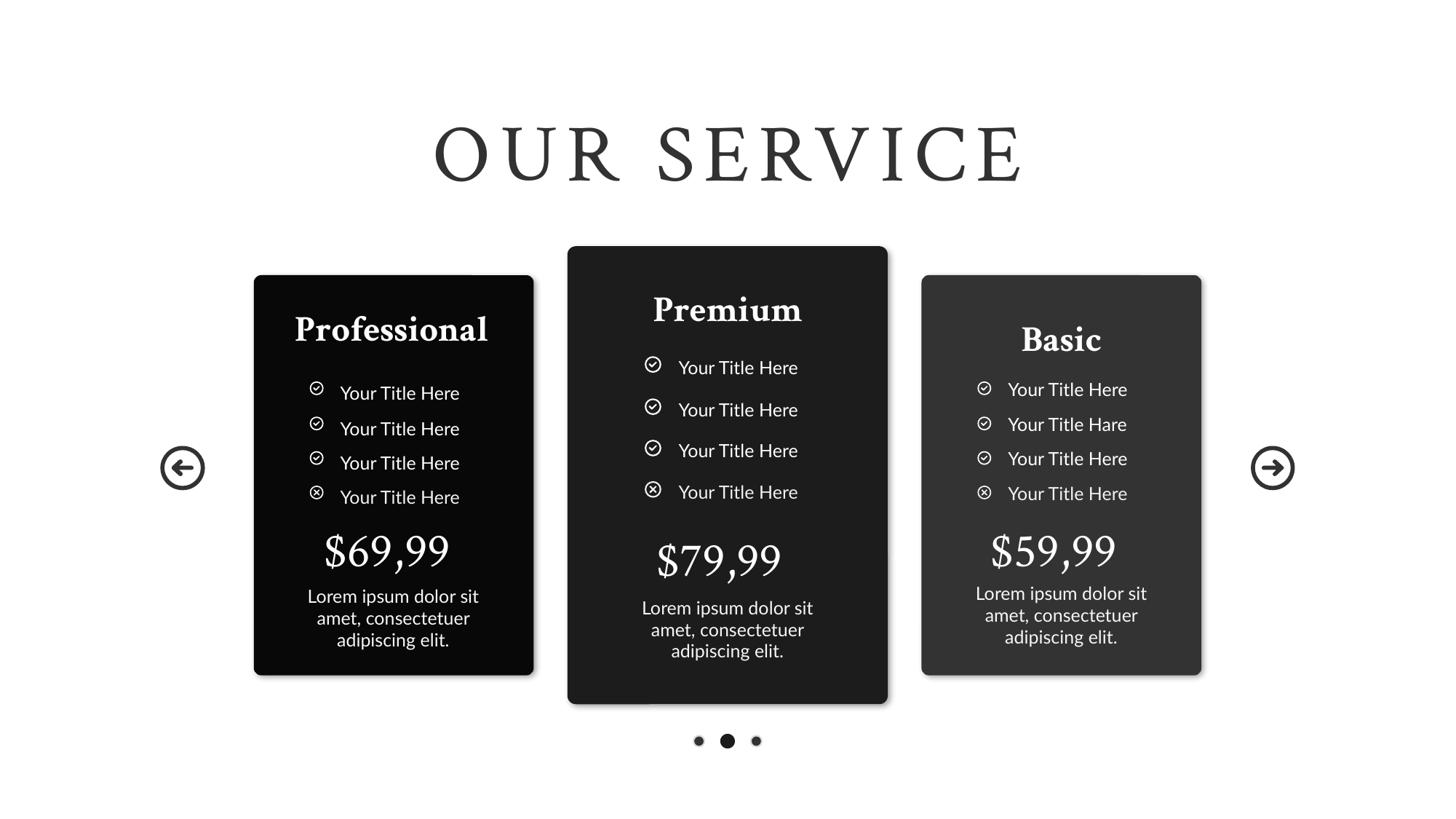

OUR SERVICE

Premium
Your Title Here

Your Title Here

Your Title Here

Your Title Here

$79,99

Professional
Your Title Here

Your Title Here

Your Title Here

Your Title Here

$69,99

Basic
Your Title Here

Your Title Here

Your Title Hare

Your Title Here

$59,99

Lorem ipsum dolor sit amet, consectetuer adipiscing elit.
Lorem ipsum dolor sit amet, consectetuer adipiscing elit.
Lorem ipsum dolor sit amet, consectetuer adipiscing elit.